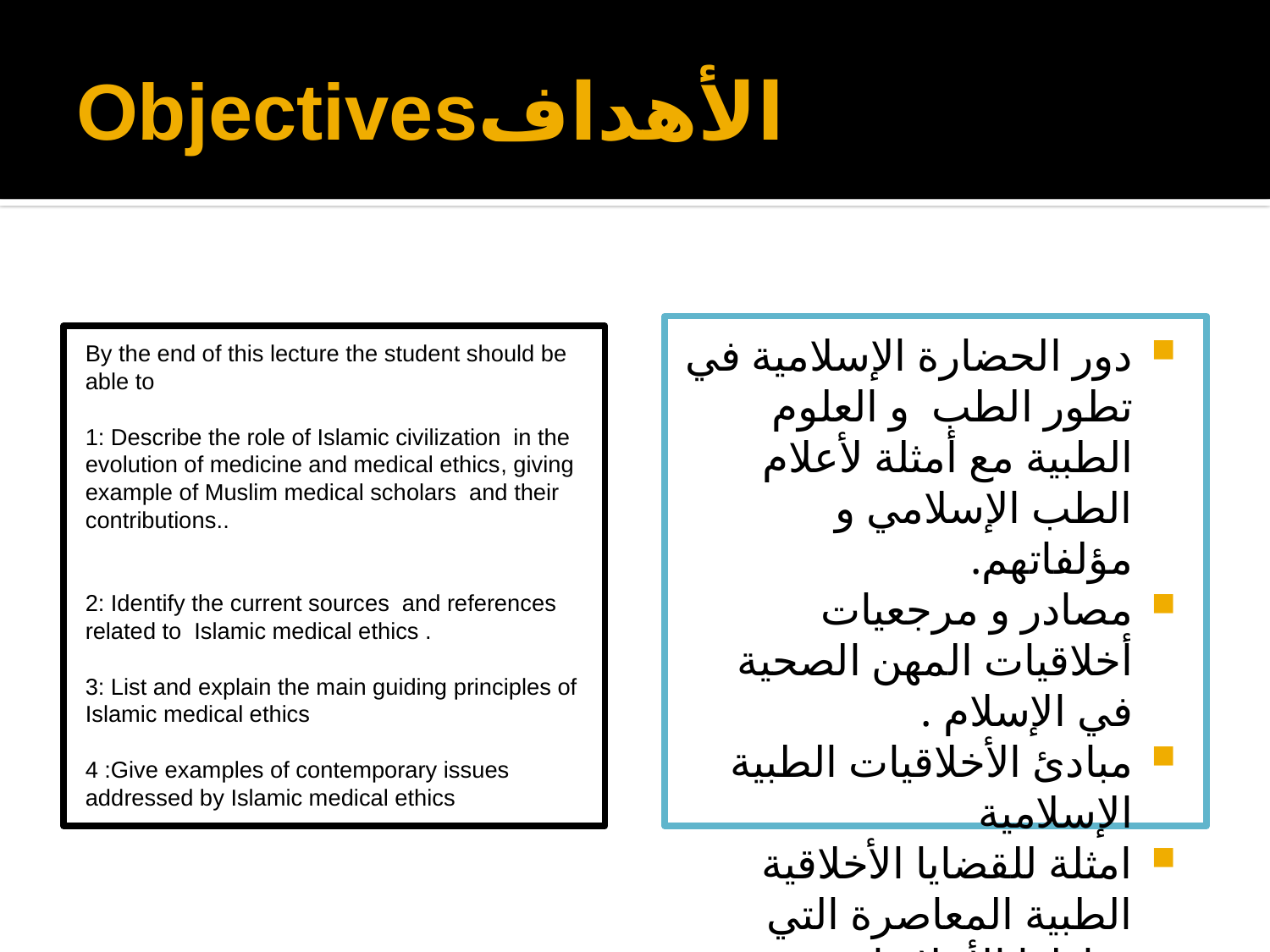

# Objectivesالأهداف
دور الحضارة الإسلامية في تطور الطب  و العلوم الطبية مع أمثلة لأعلام الطب الإسلامي و مؤلفاتهم.
مصادر و مرجعيات أخلاقيات المهن الصحية  في الإسلام .
مبادئ الأخلاقيات الطبية الإسلامية
امثلة للقضايا الأخلاقية  الطبية المعاصرة التي تتناولها الأخلاقيات الإسلامية بطريقة متميزة.
By the end of this lecture the student should be able to

1: Describe the role of Islamic civilization  in the evolution of medicine and medical ethics, giving example of Muslim medical scholars  and their contributions..

2: Identify the current sources  and references related to  Islamic medical ethics .

3: List and explain the main guiding principles of   Islamic medical ethics

4 :Give examples of contemporary issues addressed by Islamic medical ethics